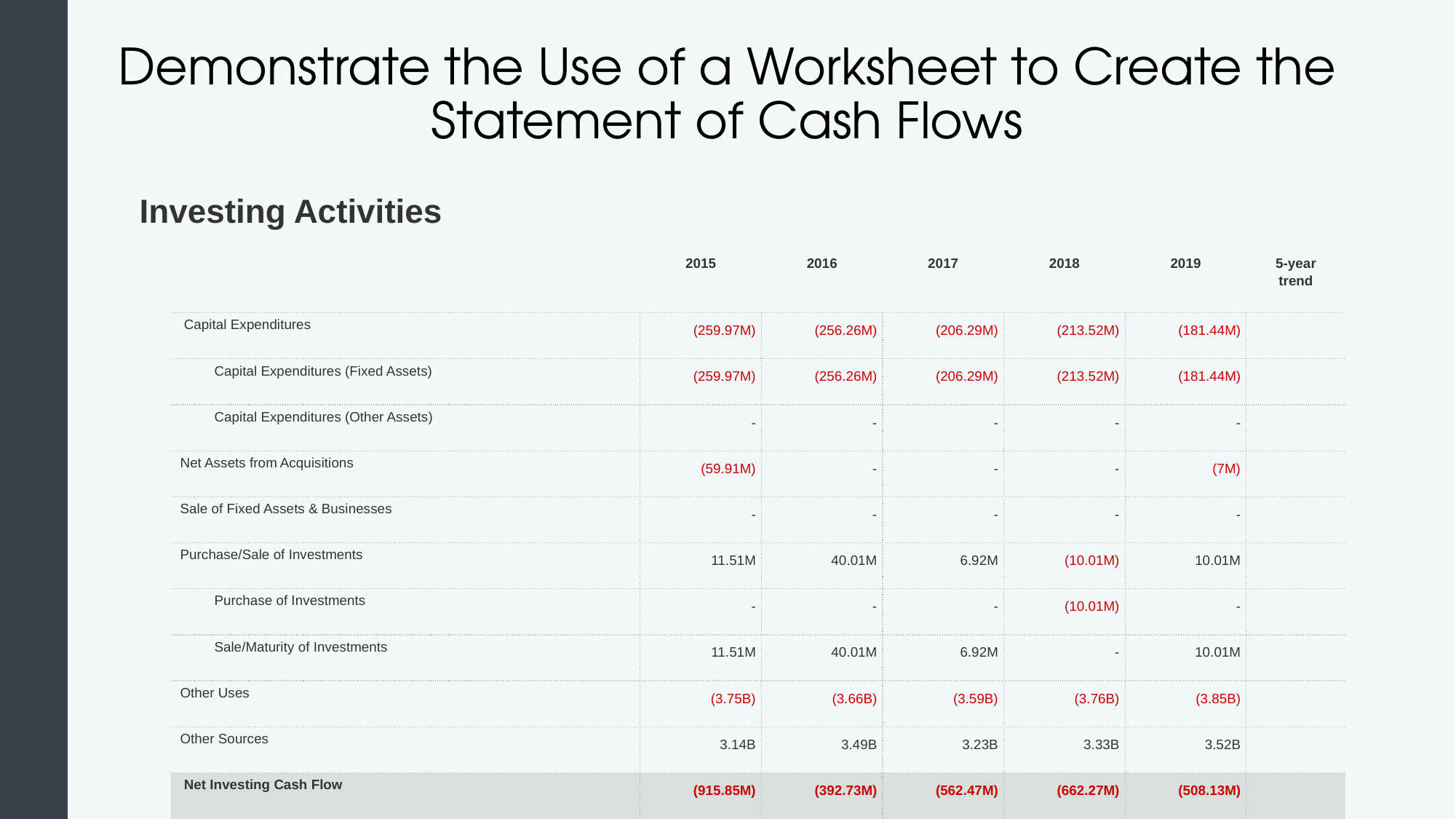

Investing Activities

# Demonstrate the Use of a Worksheet to Create the Statement of Cash Flows

|  | 2015 | 2016 | 2017 | 2018 | 2019 | 5-year trend |
| --- | --- | --- | --- | --- | --- | --- |
| Capital Expenditures | (259.97M) | (256.26M) | (206.29M) | (213.52M) | (181.44M) |  |
| Capital Expenditures (Fixed Assets) | (259.97M) | (256.26M) | (206.29M) | (213.52M) | (181.44M) |  |
| Capital Expenditures (Other Assets) | - | - | - | - | - |  |
| Net Assets from Acquisitions | (59.91M) | - | - | - | (7M) |  |
| Sale of Fixed Assets & Businesses | - | - | - | - | - |  |
| Purchase/Sale of Investments | 11.51M | 40.01M | 6.92M | (10.01M) | 10.01M |  |
| Purchase of Investments | - | - | - | (10.01M) | - |  |
| Sale/Maturity of Investments | 11.51M | 40.01M | 6.92M | - | 10.01M |  |
| Other Uses | (3.75B) | (3.66B) | (3.59B) | (3.76B) | (3.85B) |  |
| Other Sources | 3.14B | 3.49B | 3.23B | 3.33B | 3.52B |  |
| Net Investing Cash Flow | (915.85M) | (392.73M) | (562.47M) | (662.27M) | (508.13M) |  |